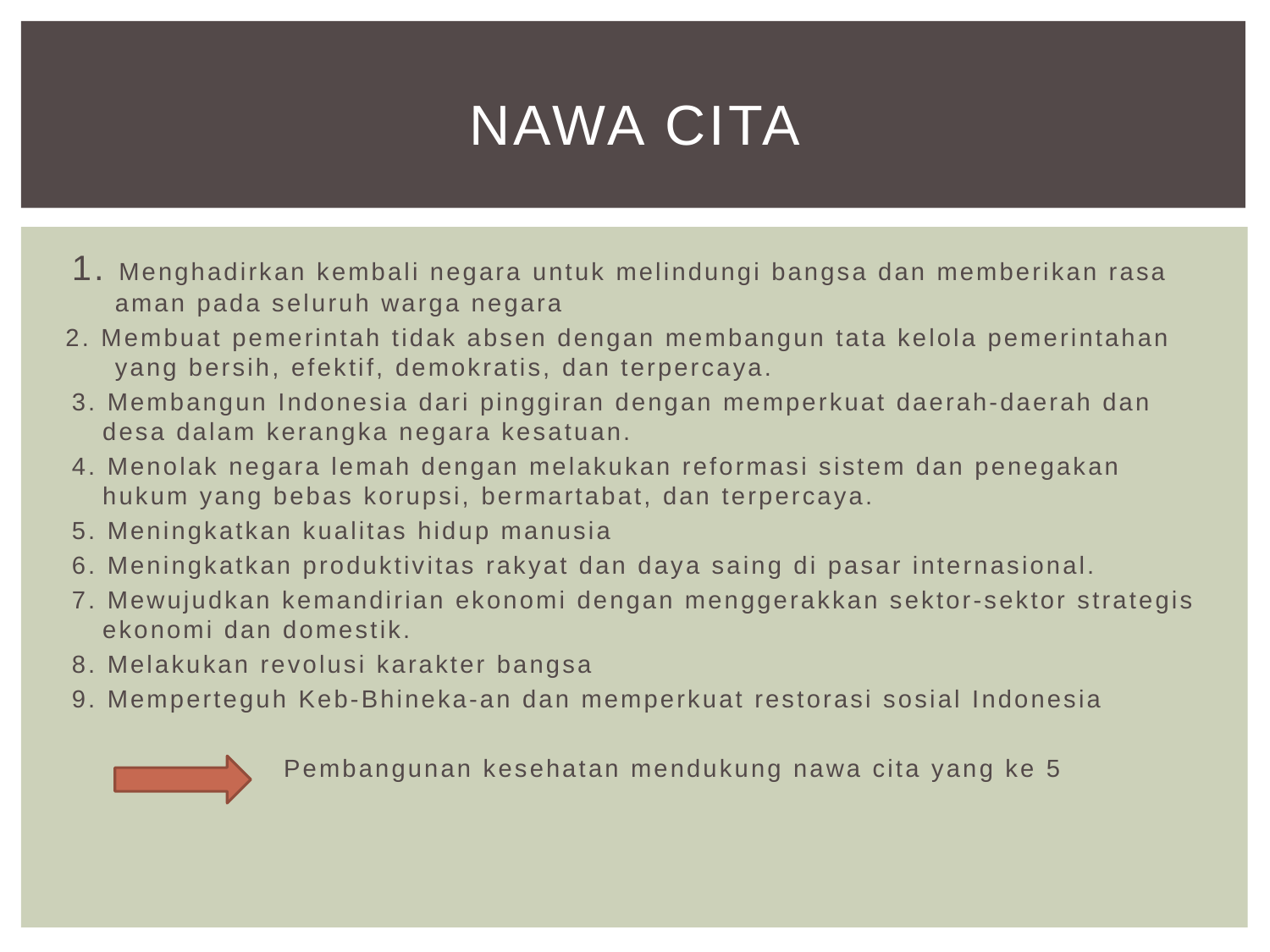

# Nawa cita
1. Menghadirkan kembali negara untuk melindungi bangsa dan memberikan rasa aman pada seluruh warga negara
2. Membuat pemerintah tidak absen dengan membangun tata kelola pemerintahan yang bersih, efektif, demokratis, dan terpercaya.
3. Membangun Indonesia dari pinggiran dengan memperkuat daerah-daerah dan desa dalam kerangka negara kesatuan.
4. Menolak negara lemah dengan melakukan reformasi sistem dan penegakan hukum yang bebas korupsi, bermartabat, dan terpercaya.
5. Meningkatkan kualitas hidup manusia
6. Meningkatkan produktivitas rakyat dan daya saing di pasar internasional.
7. Mewujudkan kemandirian ekonomi dengan menggerakkan sektor-sektor strategis ekonomi dan domestik.
8. Melakukan revolusi karakter bangsa
9. Memperteguh Keb-Bhineka-an dan memperkuat restorasi sosial Indonesia

                      Pembangunan kesehatan mendukung nawa cita yang ke 5